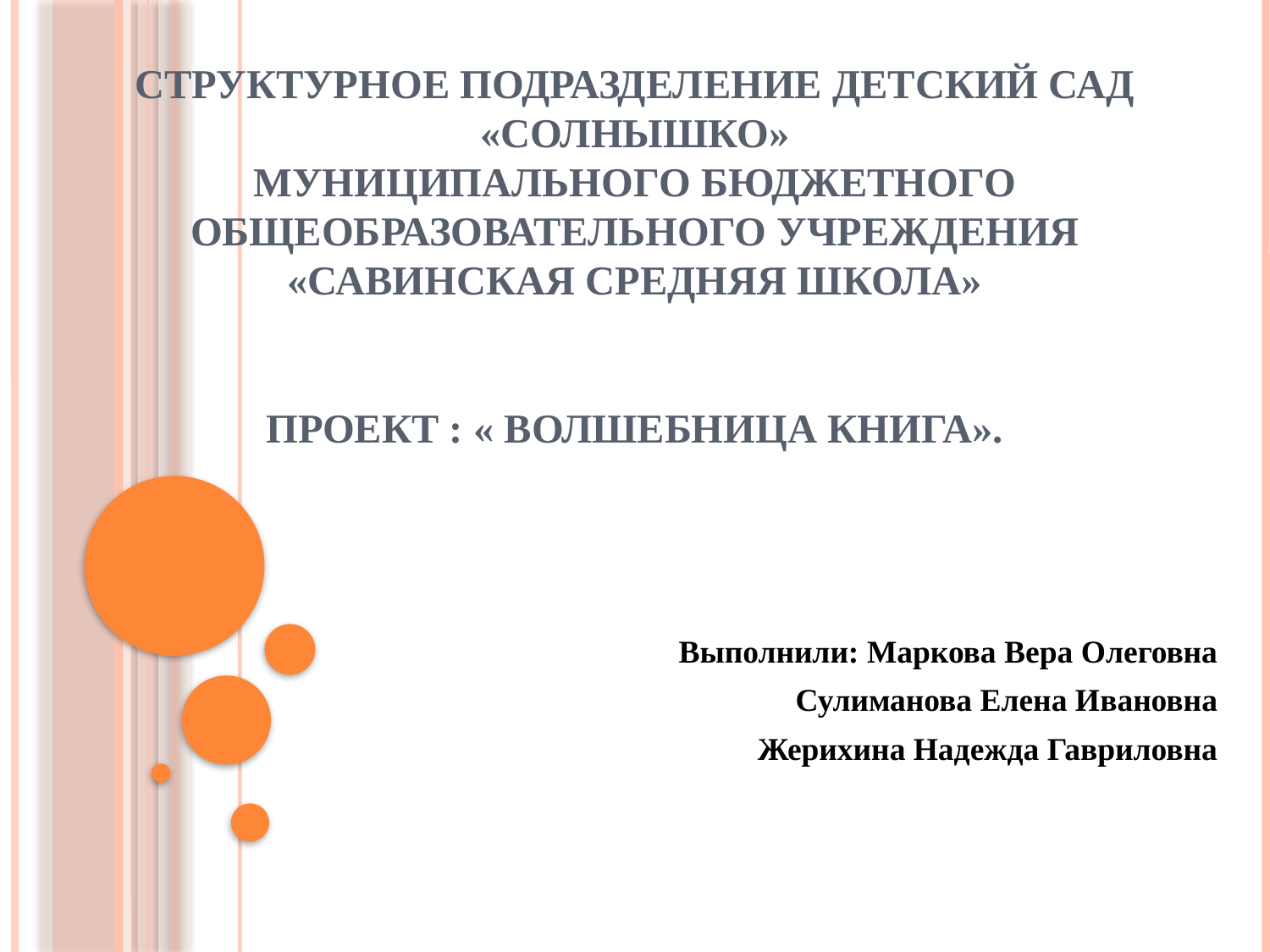

# Структурное подразделение детский сад «Солнышко» Муниципального бюджетного общеобразовательного учреждения «Савинская средняя школа» Проект : « Волшебница Книга».
Выполнили: Маркова Вера Олеговна
Сулиманова Елена Ивановна
Жерихина Надежда Гавриловна